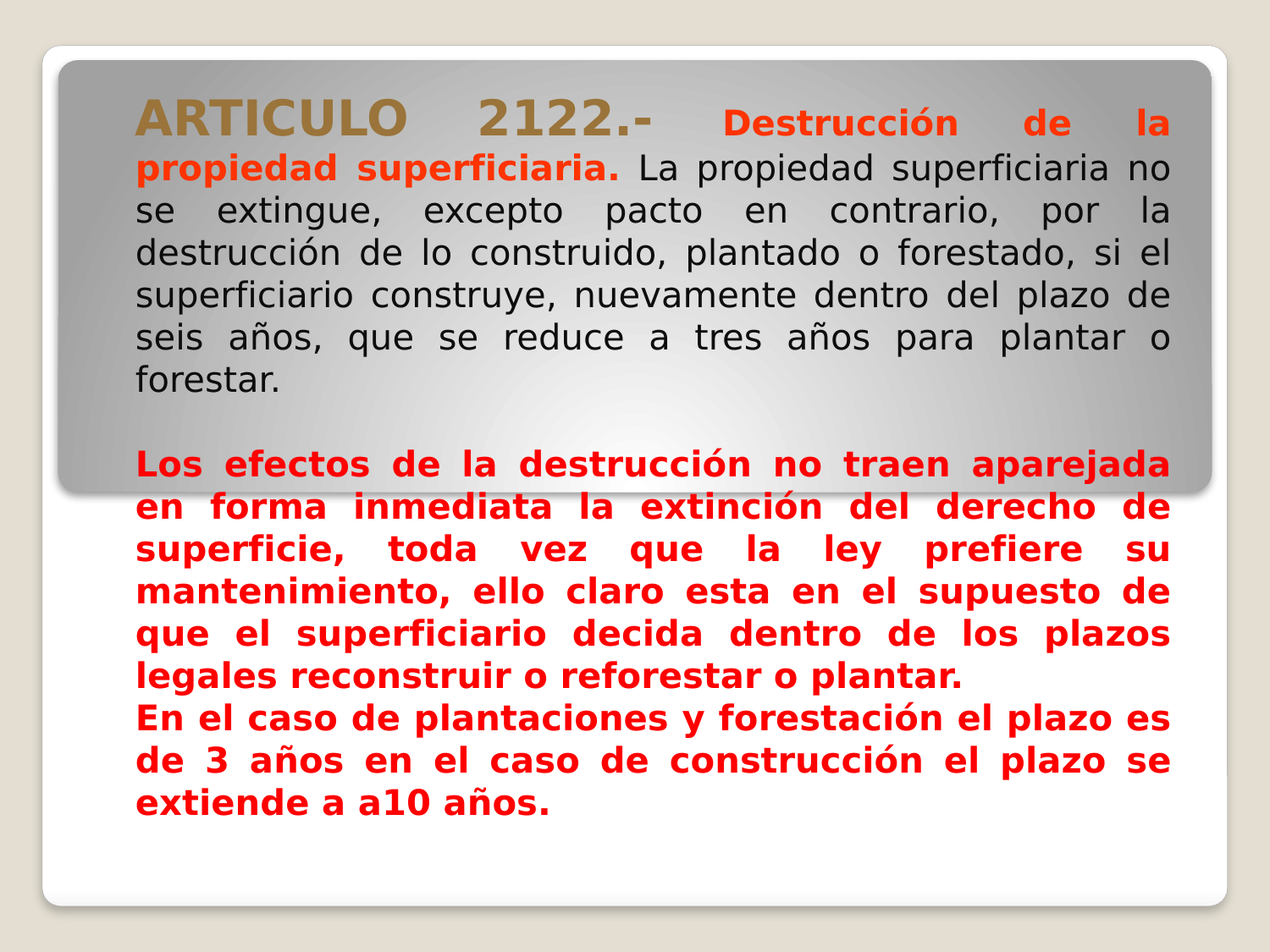

ARTICULO 2122.- Destrucción de la propiedad superficiaria. La propiedad superficiaria no se extingue, excepto pacto en contrario, por la destrucción de lo construido, plantado o forestado, si el superficiario construye, nuevamente dentro del plazo de seis años, que se reduce a tres años para plantar o forestar.

Los efectos de la destrucción no traen aparejada en forma inmediata la extinción del derecho de superficie, toda vez que la ley prefiere su mantenimiento, ello claro esta en el supuesto de que el superficiario decida dentro de los plazos legales reconstruir o reforestar o plantar.
En el caso de plantaciones y forestación el plazo es de 3 años en el caso de construcción el plazo se extiende a a10 años.